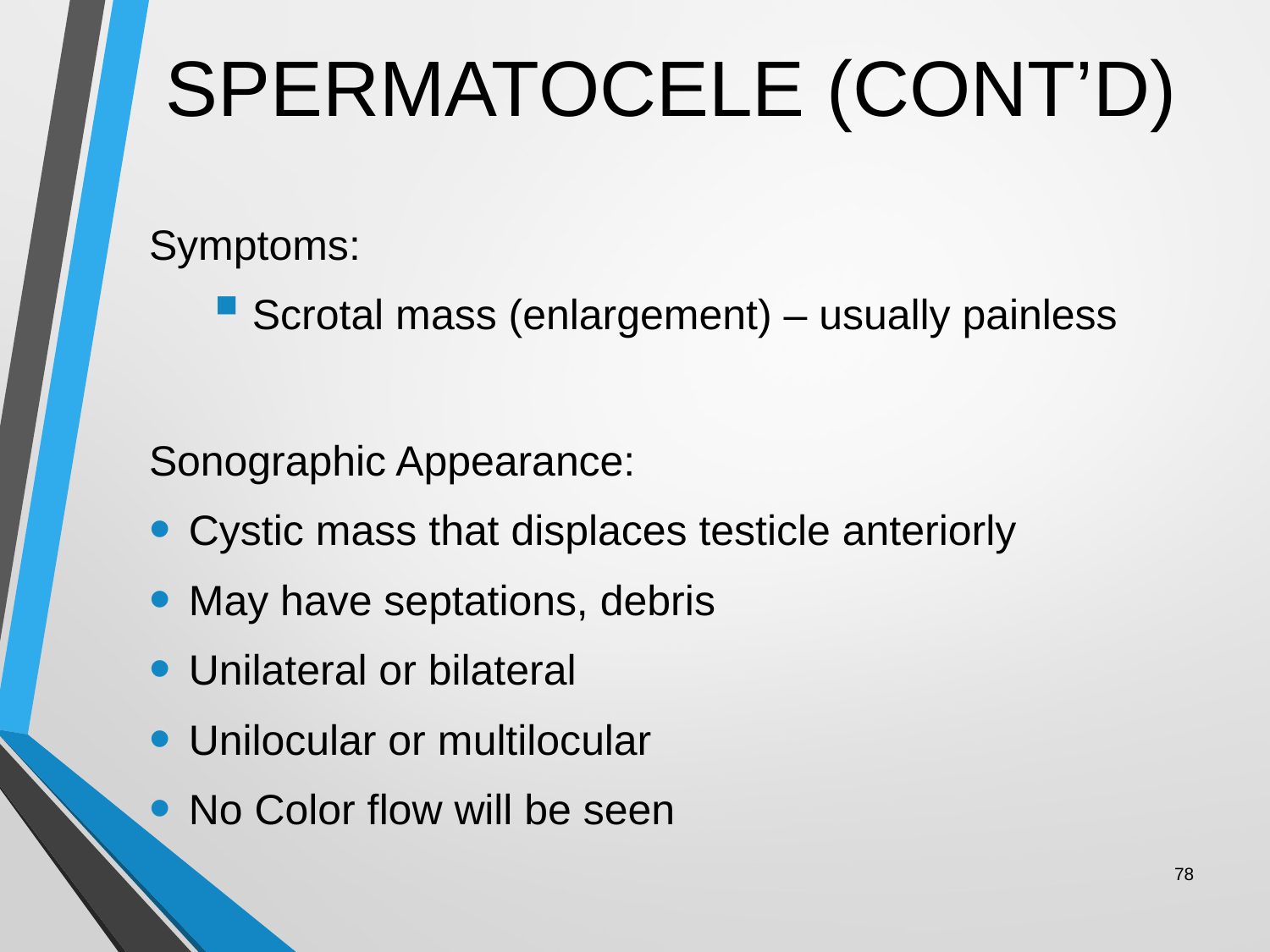

# SPERMATOCELE (CONT’D)
Symptoms:
Scrotal mass (enlargement) – usually painless

Sonographic Appearance:
Cystic mass that displaces testicle anteriorly
May have septations, debris
Unilateral or bilateral
Unilocular or multilocular
No Color flow will be seen

78